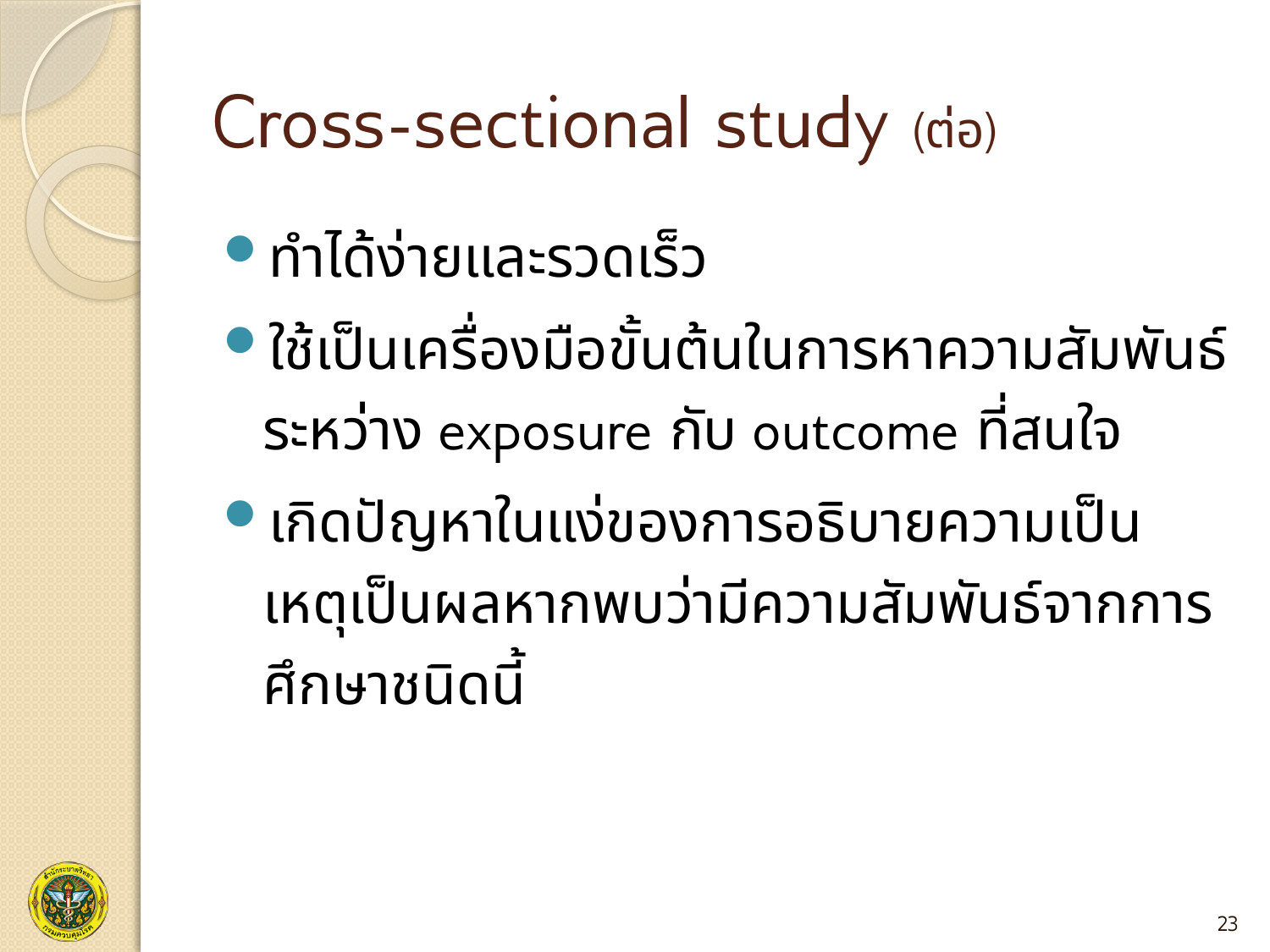

# Cross-sectional study (ต่อ)
ทำได้ง่ายและรวดเร็ว
ใช้เป็นเครื่องมือขั้นต้นในการหาความสัมพันธ์ระหว่าง exposure กับ outcome ที่สนใจ
เกิดปัญหาในแง่ของการอธิบายความเป็นเหตุเป็นผลหากพบว่ามีความสัมพันธ์จากการศึกษาชนิดนี้
23